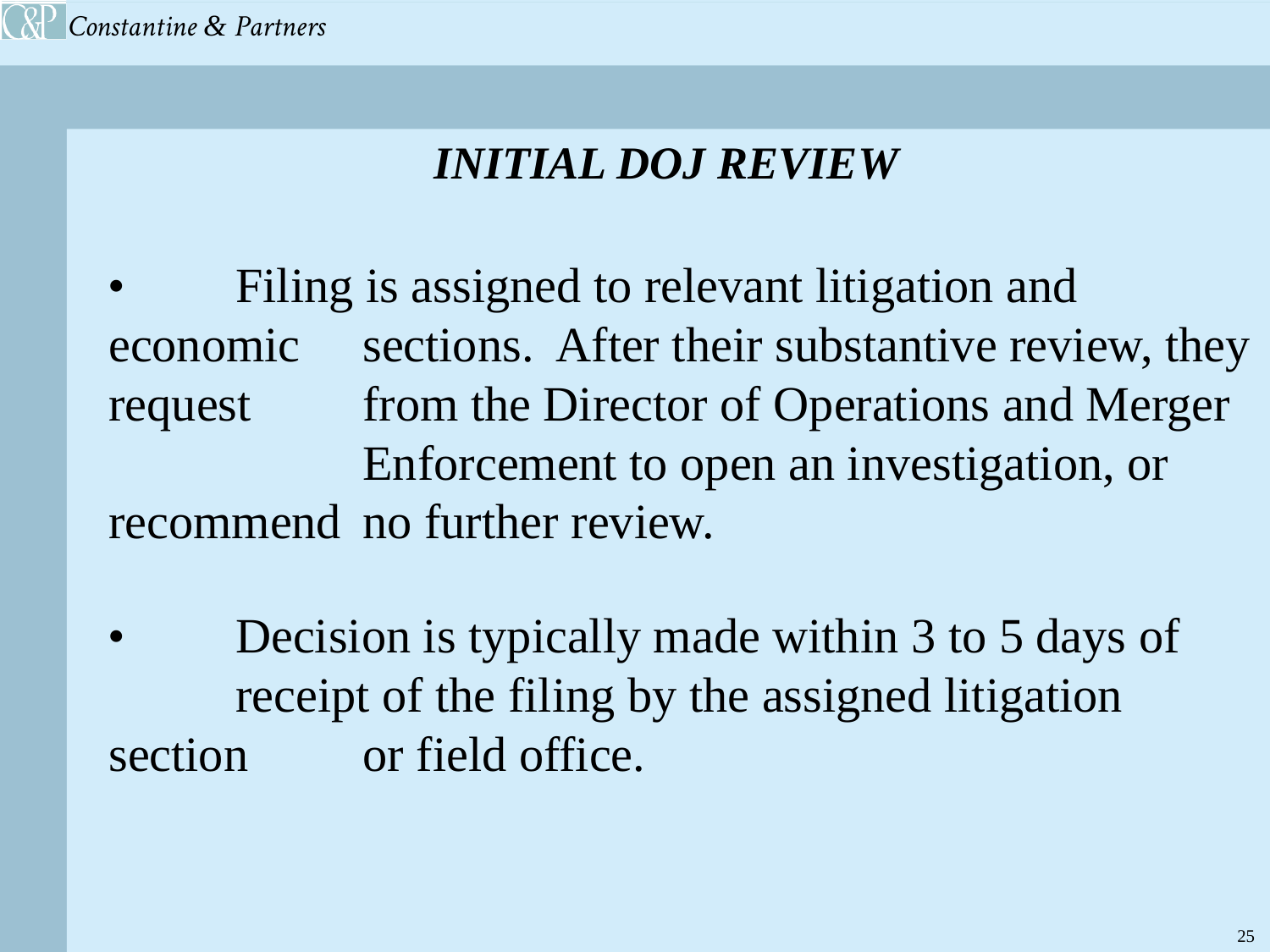

INITIAL DOJ REVIEW
• 	Filing is assigned to relevant litigation and economic 	sections.  After their substantive review, they request 	from the Director of Operations and Merger 			Enforcement to open an investigation, or recommend 	no further review.

• 	Decision is typically made within 3 to 5 days of 		receipt of the filing by the assigned litigation section 	or field office.